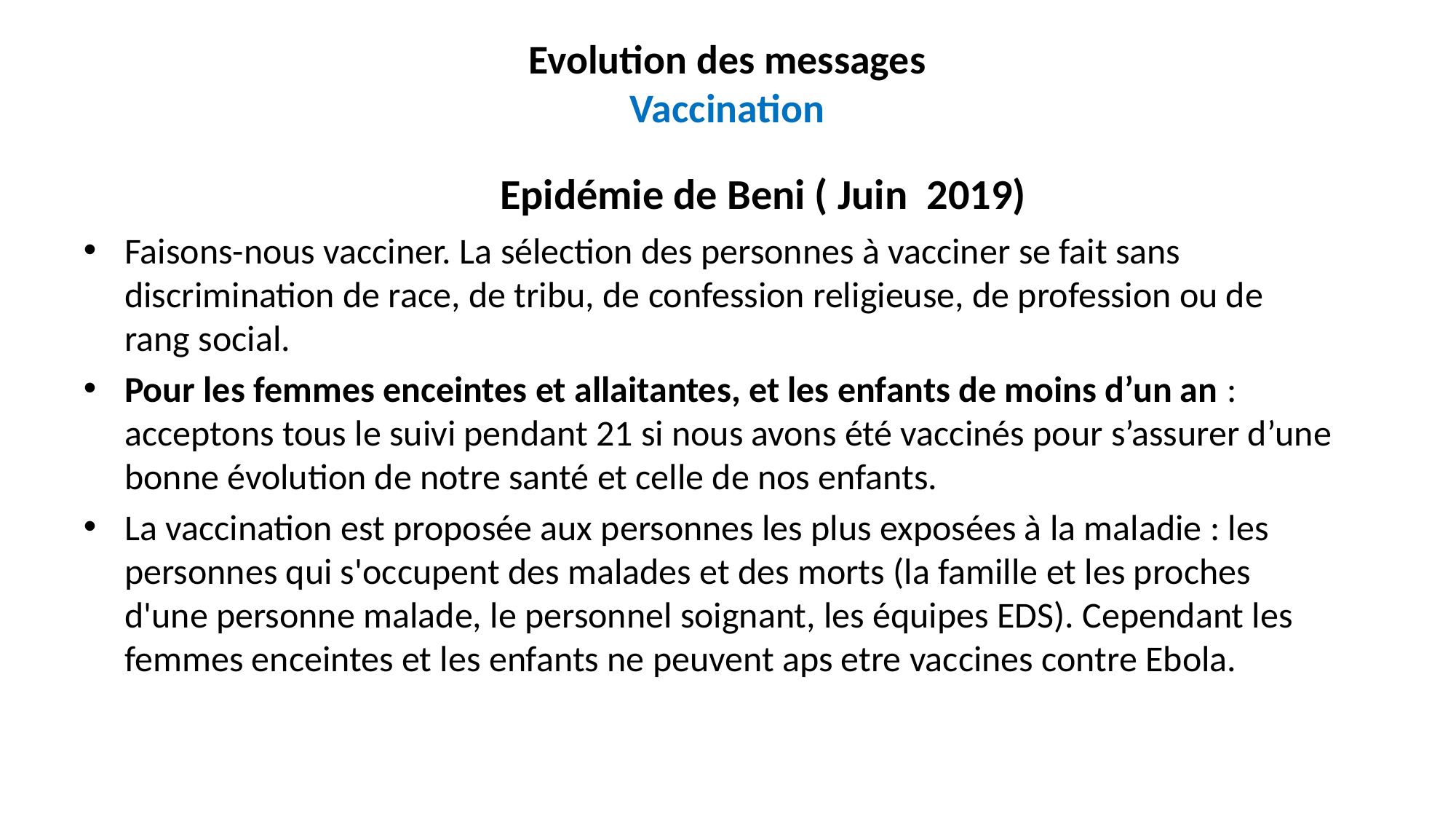

# Evolution des messages Vaccination
Epidémie de Beni ( Juin  2019)
Faisons-nous vacciner. La sélection des personnes à vacciner se fait sans discrimination de race, de tribu, de confession religieuse, de profession ou de rang social.
Pour les femmes enceintes et allaitantes, et les enfants de moins d’un an : acceptons tous le suivi pendant 21 si nous avons été vaccinés pour s’assurer d’une bonne évolution de notre santé et celle de nos enfants.
La vaccination est proposée aux personnes les plus exposées à la maladie : les personnes qui s'occupent des malades et des morts (la famille et les proches d'une personne malade, le personnel soignant, les équipes EDS). Cependant les femmes enceintes et les enfants ne peuvent aps etre vaccines contre Ebola.